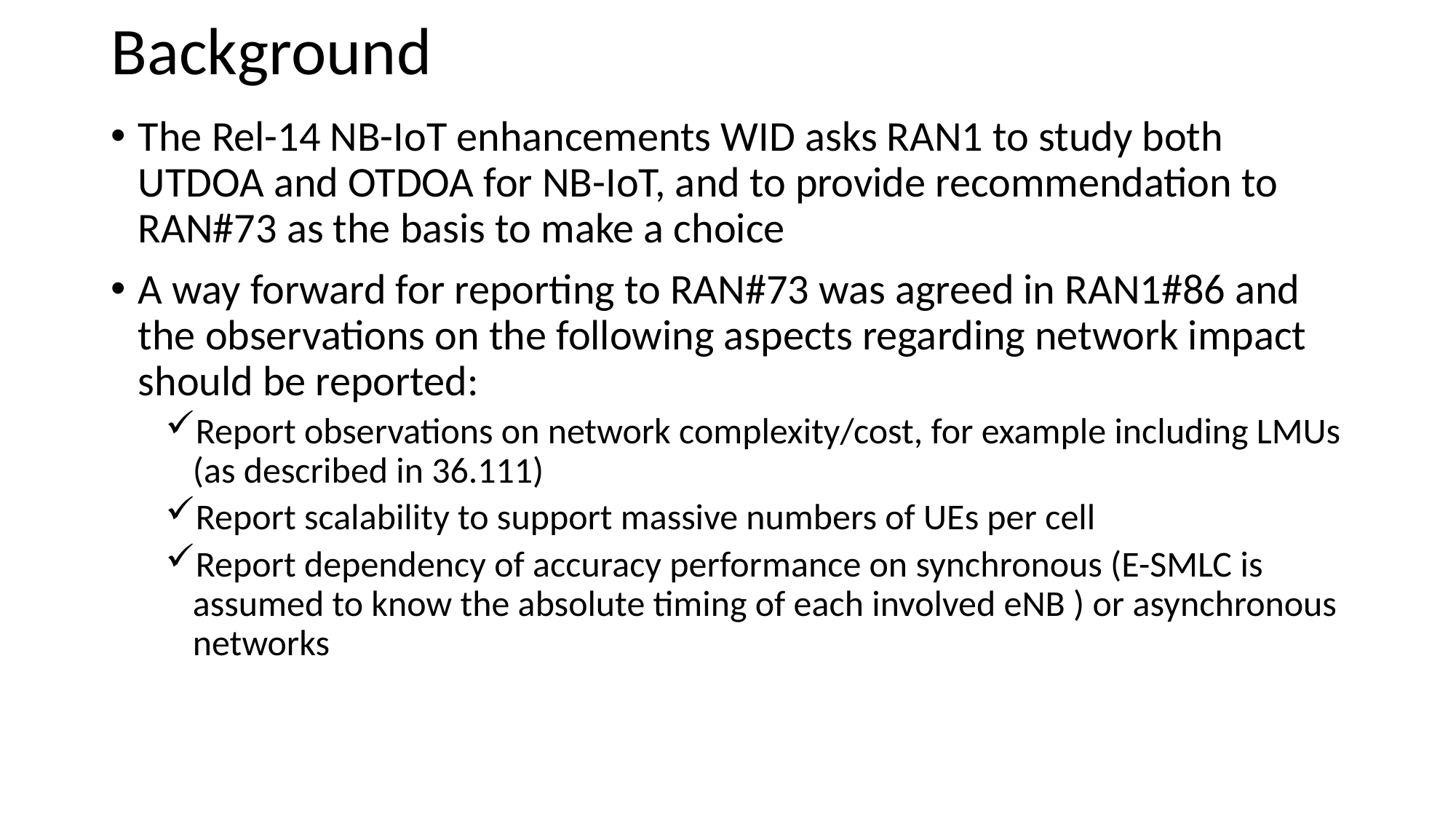

# Background
The Rel-14 NB-IoT enhancements WID asks RAN1 to study both UTDOA and OTDOA for NB-IoT, and to provide recommendation to RAN#73 as the basis to make a choice
A way forward for reporting to RAN#73 was agreed in RAN1#86 and the observations on the following aspects regarding network impact should be reported:
Report observations on network complexity/cost, for example including LMUs (as described in 36.111)
Report scalability to support massive numbers of UEs per cell
Report dependency of accuracy performance on synchronous (E-SMLC is assumed to know the absolute timing of each involved eNB ) or asynchronous networks